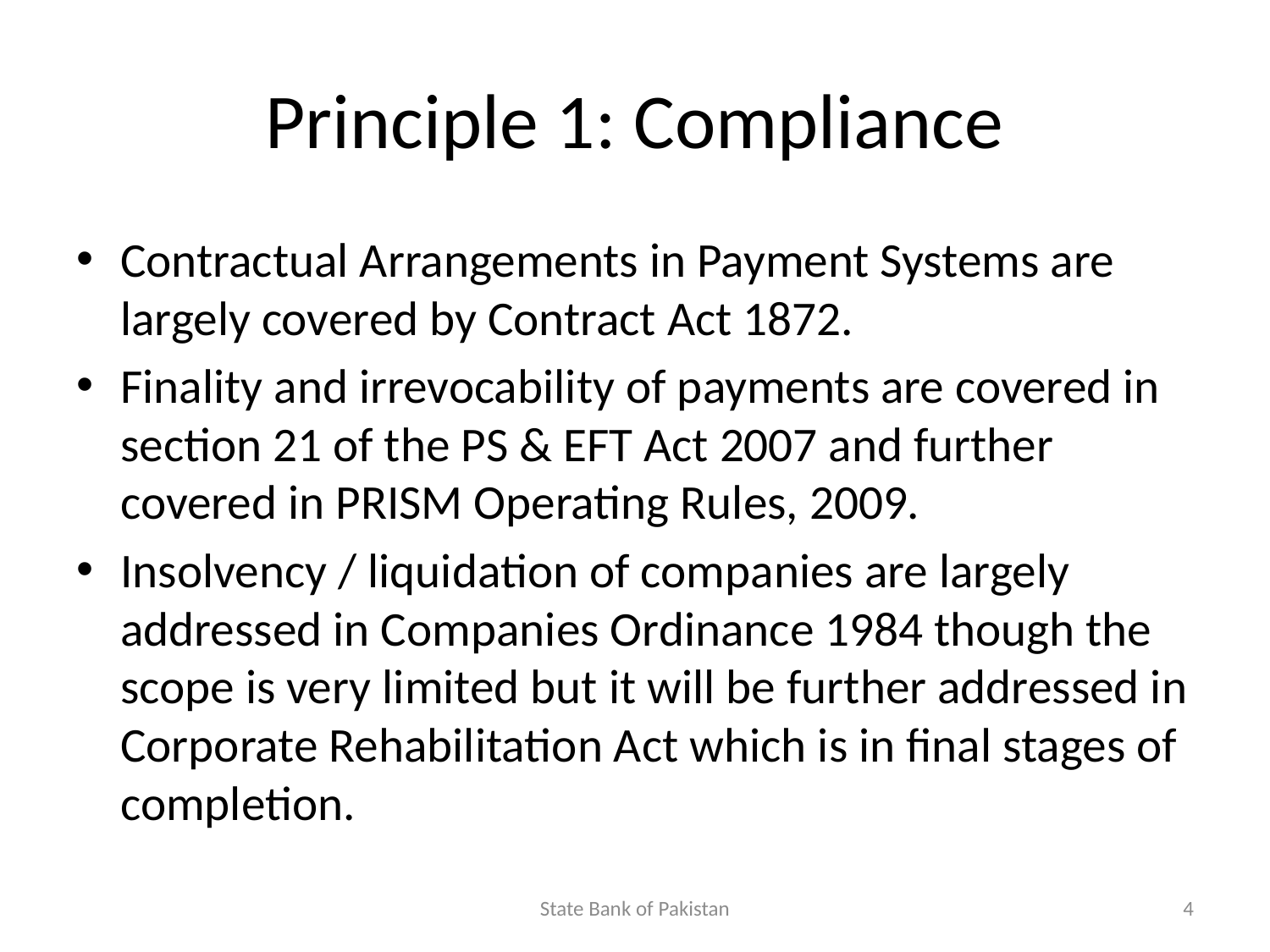

# Principle 1: Compliance
Contractual Arrangements in Payment Systems are largely covered by Contract Act 1872.
Finality and irrevocability of payments are covered in section 21 of the PS & EFT Act 2007 and further covered in PRISM Operating Rules, 2009.
Insolvency / liquidation of companies are largely addressed in Companies Ordinance 1984 though the scope is very limited but it will be further addressed in Corporate Rehabilitation Act which is in final stages of completion.

State Bank of Pakistan
4